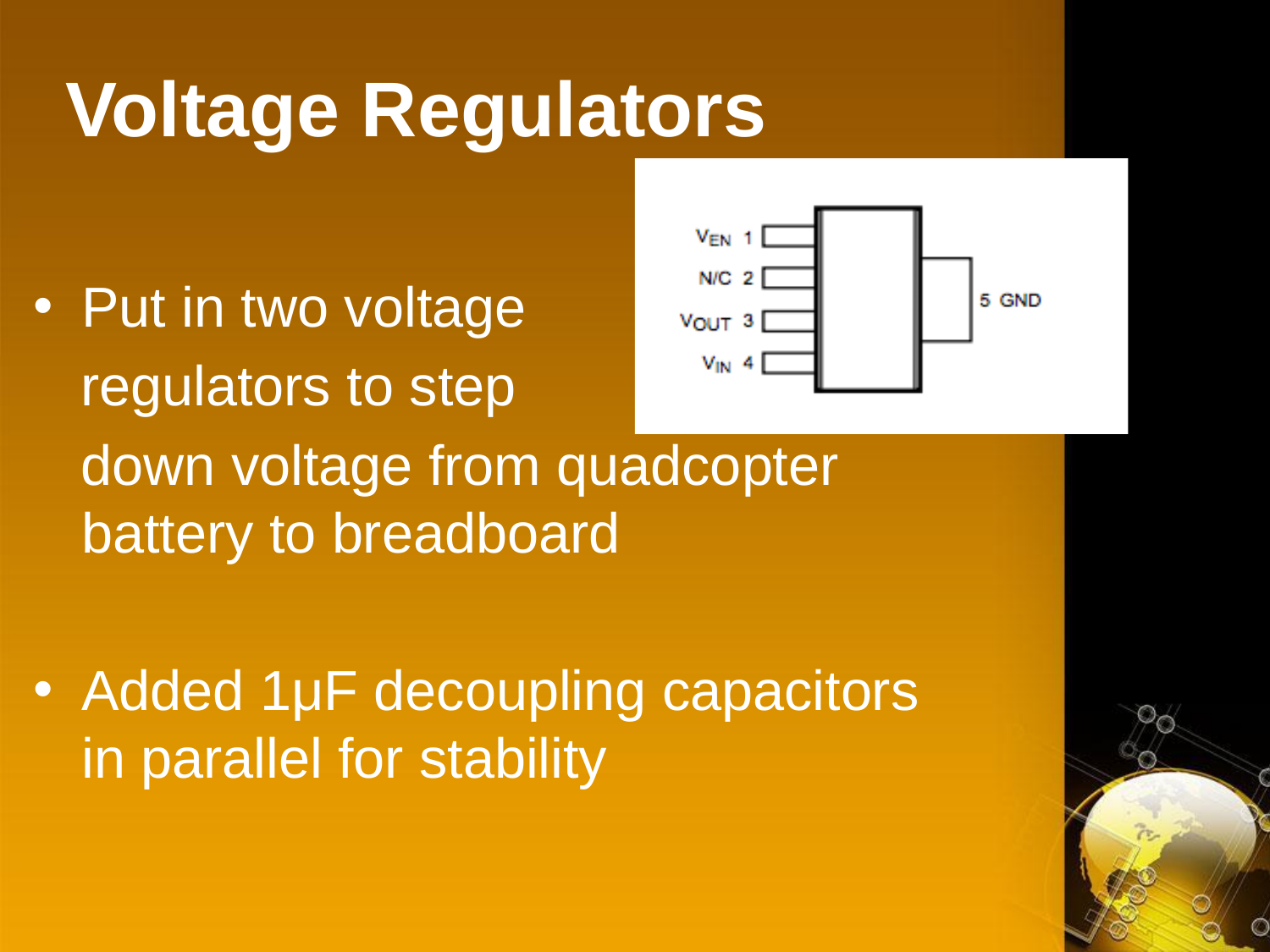

# Voltage Regulators

Put in two voltage
   regulators to step
   down voltage from quadcopter battery to breadboard

Added 1μF decoupling capacitors in parallel for stability